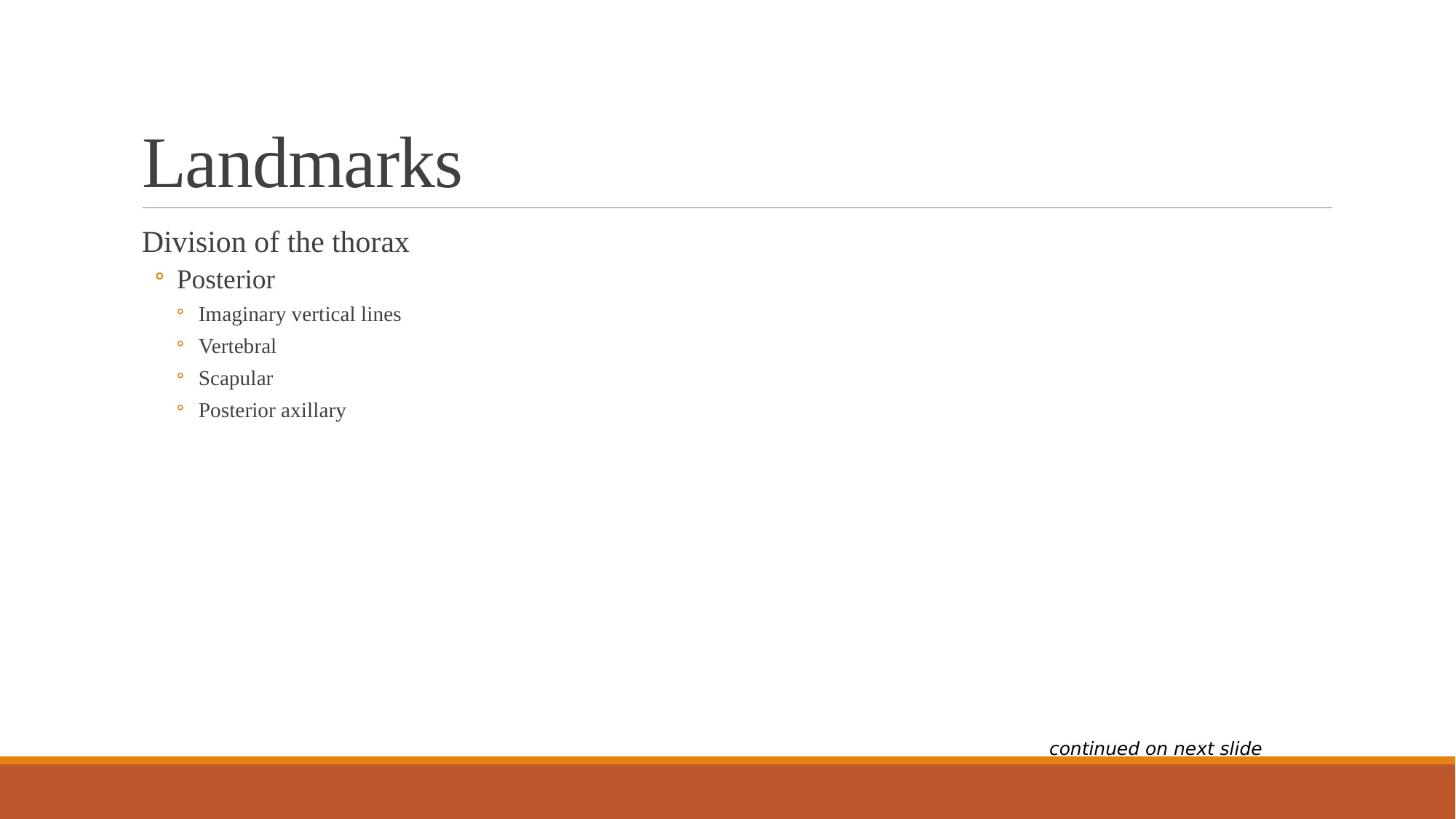

# Landmarks
Division of the thorax
Posterior
Imaginary vertical lines
Vertebral
Scapular
Posterior axillary
continued on next slide